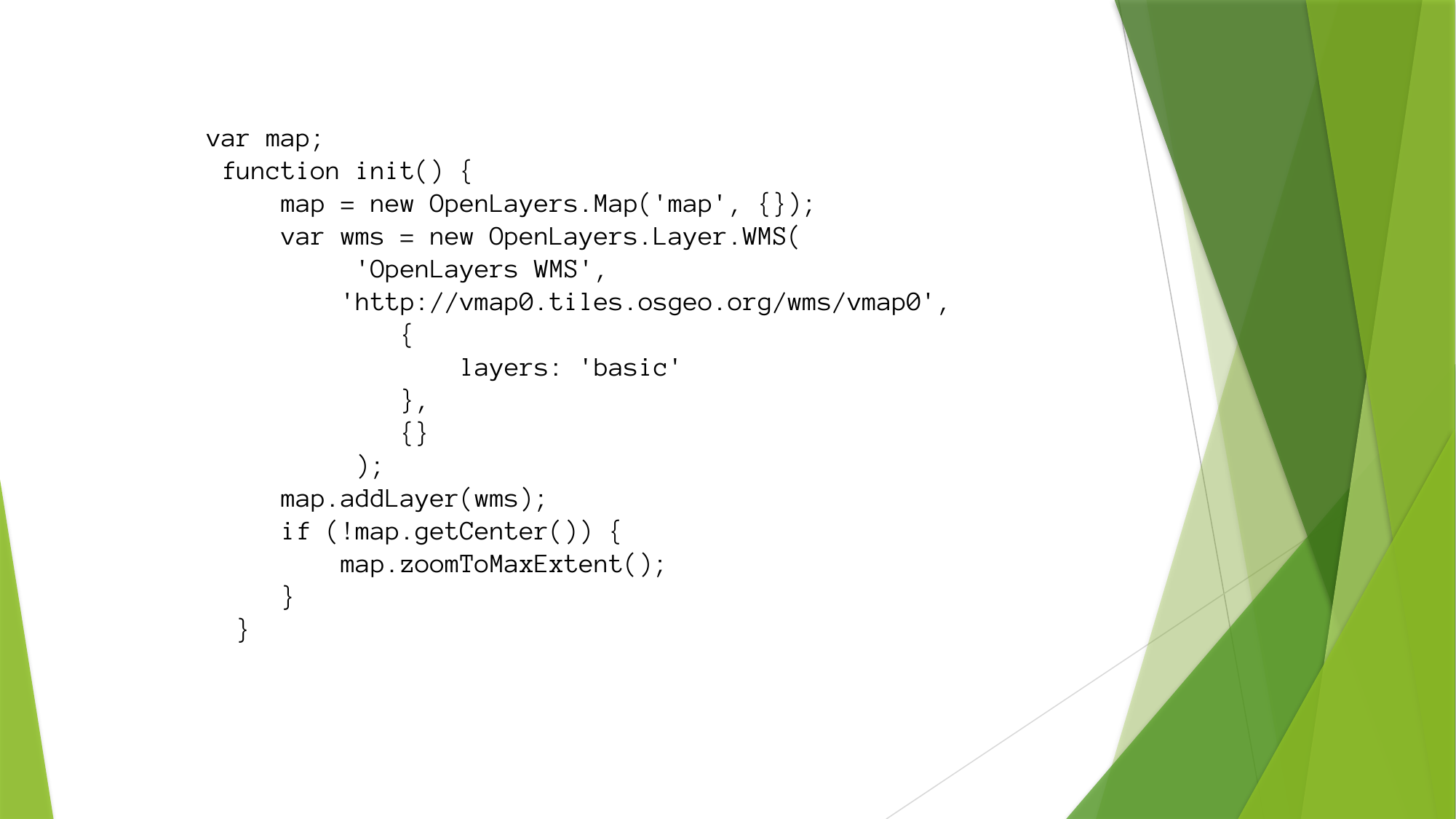

var map;
          function init() {
              map = new OpenLayers.Map('map', {});
              var wms = new OpenLayers.Layer.WMS(
                   'OpenLayers WMS',
                  'http://vmap0.tiles.osgeo.org/wms/vmap0',
                      {
                          layers: 'basic'
                      },
                      {}
                   );
              map.addLayer(wms);
              if (!map.getCenter()) {
                  map.zoomToMaxExtent();
              }
           }